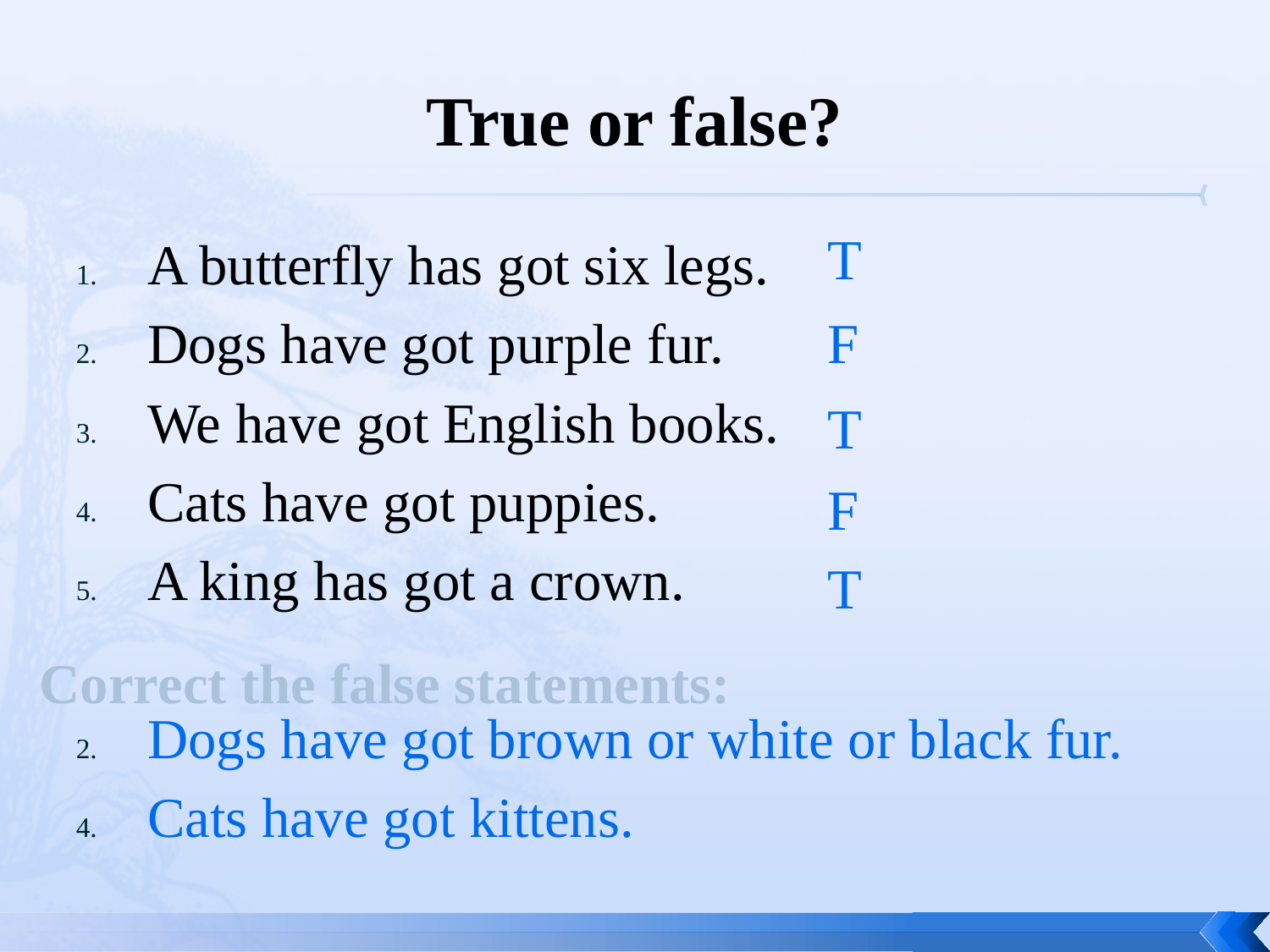

# True or false?
T
A butterfly has got six legs.
Dogs have got purple fur.
We have got English books.
Cats have got puppies.
A king has got a crown.

Dogs have got brown or white or black fur.
Cats have got kittens.
F
T
F
T
Correct the false statements: